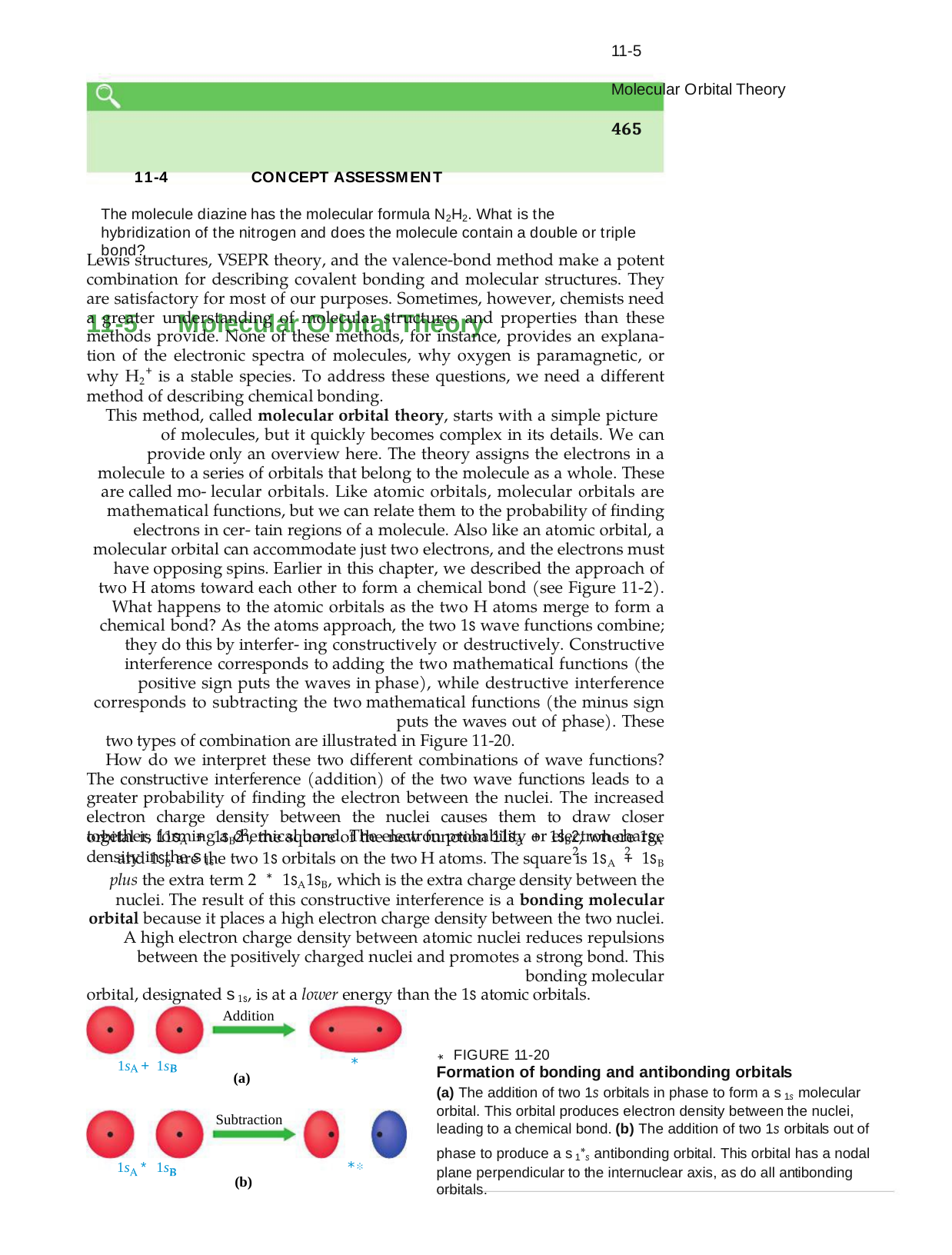

11-5	Molecular Orbital Theory	465

11-4	CONCEPT ASSESSMENT

The molecule diazine has the molecular formula N2H2. What is the hybridization of the nitrogen and does the molecule contain a double or triple bond?

11-5	Molecular Orbital Theory
Lewis structures, VSEPR theory, and the valence-bond method make a potent combination for describing covalent bonding and molecular structures. They are satisfactory for most of our purposes. Sometimes, however, chemists need a greater understanding of molecular structures and properties than these methods provide. None of these methods, for instance, provides an explana- tion of the electronic spectra of molecules, why oxygen is paramagnetic, or why H2    is a stable species. To address these questions, we need a different method of describing chemical bonding.
This method, called molecular orbital theory, starts with a simple picture
of molecules, but it quickly becomes complex in its details. We can provide only an overview here. The theory assigns the electrons in a molecule to a series of orbitals that belong to the molecule as a whole. These are called mo- lecular orbitals. Like atomic orbitals, molecular orbitals are mathematical functions, but we can relate them to the probability of finding electrons in cer- tain regions of a molecule. Also like an atomic orbital, a molecular orbital can accommodate just two electrons, and the electrons must have opposing spins. Earlier in this chapter, we described the approach of two H atoms toward each other to form a chemical bond (see Figure 11-2). What happens to the atomic orbitals as the two H atoms merge to form a chemical bond? As the atoms approach, the two 1s wave functions combine; they do this by interfer- ing constructively or destructively. Constructive interference corresponds to adding the two mathematical functions (the positive sign puts the waves in phase), while destructive interference corresponds to subtracting the two mathematical functions (the minus sign puts the waves out of phase). These
two types of combination are illustrated in Figure 11-20.
How do we interpret these two different combinations of wave functions? The constructive interference (addition) of the two wave functions leads to a greater probability of finding the electron between the nuclei. The increased electron charge density between the nuclei causes them to draw closer together, forming a chemical bond. The electron probability or electron charge density in the s1s
+
orbital is 11sA   +  1sB22, the square of the new function 11sA   +  1sB2, where 1sA
2	2
and 1sB are the two 1s orbitals on the two H atoms. The square is 1sA   +  1sB plus the extra term 2  *  1sA1sB, which is the extra charge density between the nuclei. The result of this constructive interference is a bonding molecular orbital because it places a high electron charge density between the two nuclei. A high electron charge density between atomic nuclei reduces repulsions between the positively charged nuclei and promotes a strong bond. This bonding molecular
orbital, designated s1s, is at a lower energy than the 1s atomic orbitals.
Addition
*
FIGURE 11-20
Formation of bonding and antibonding orbitals
(a) The addition of two 1s orbitals in phase to form a s1s  molecular orbital. This orbital produces electron density between the nuclei,
leading to a chemical bond. (b) The addition of two 1s orbitals out of phase to produce a s1*s  antibonding orbital. This orbital has a nodal plane perpendicular to the internuclear axis, as do all antibonding orbitals.
1s   + 1s
*

(a)
Subtraction
1s   * 1s
*

(b)